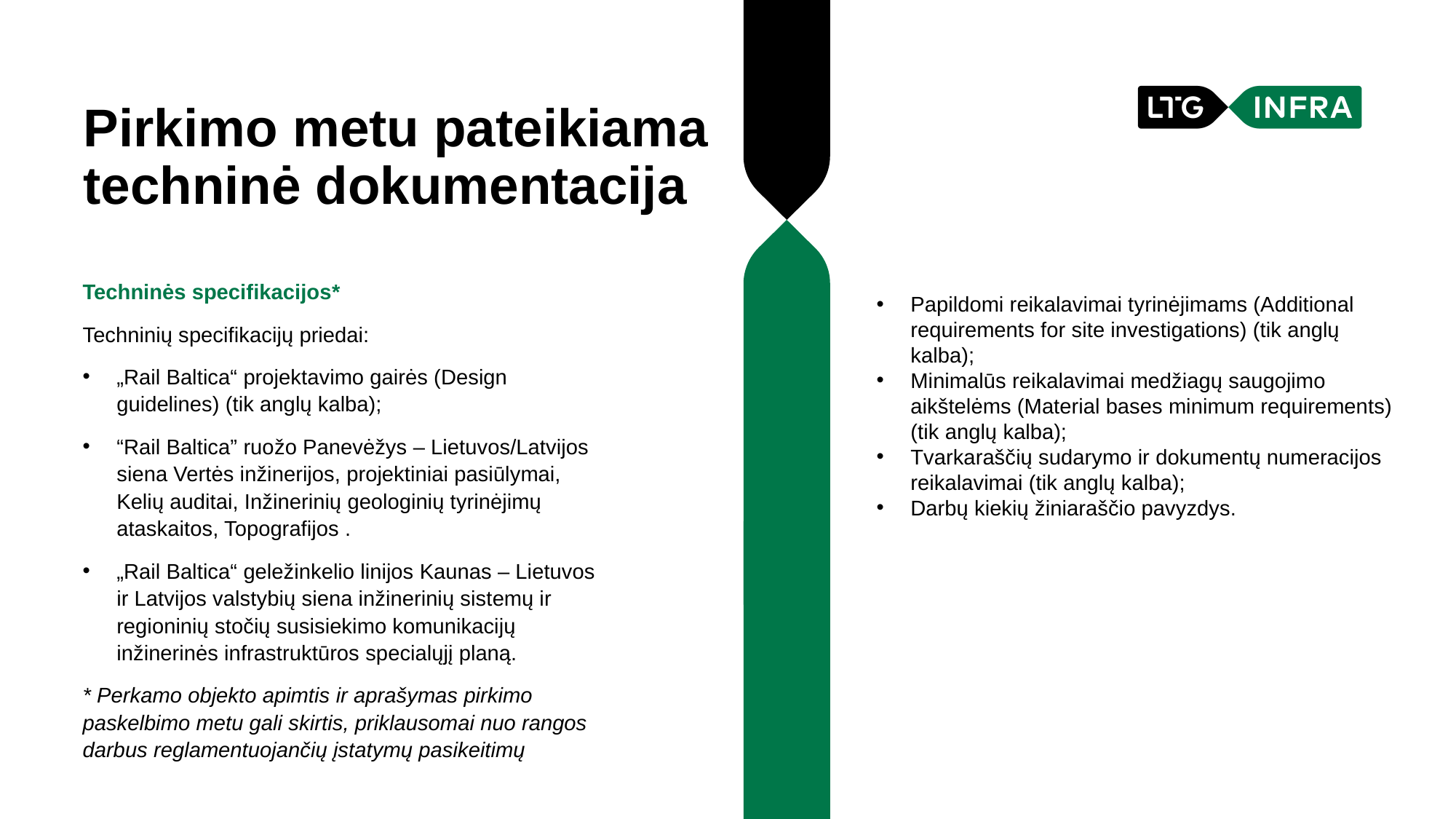

Pirkimo metu pateikiama techninė dokumentacija

Papildomi reikalavimai tyrinėjimams (Additional requirements for site investigations) (tik anglų kalba);
Minimalūs reikalavimai medžiagų saugojimo aikštelėms (Material bases minimum requirements) (tik anglų kalba);
Tvarkaraščių sudarymo ir dokumentų numeracijos reikalavimai (tik anglų kalba);
Darbų kiekių žiniaraščio pavyzdys.
Techninės specifikacijos*
Techninių specifikacijų priedai:
„Rail Baltica“ projektavimo gairės (Design guidelines) (tik anglų kalba);
“Rail Baltica” ruožo Panevėžys – Lietuvos/Latvijos siena Vertės inžinerijos, projektiniai pasiūlymai, Kelių auditai, Inžinerinių geologinių tyrinėjimų ataskaitos, Topografijos .
„Rail Baltica“ geležinkelio linijos Kaunas – Lietuvos ir Latvijos valstybių siena inžinerinių sistemų ir regioninių stočių susisiekimo komunikacijų inžinerinės infrastruktūros specialųjį planą.
* Perkamo objekto apimtis ir aprašymas pirkimo paskelbimo metu gali skirtis, priklausomai nuo rangos darbus reglamentuojančių įstatymų pasikeitimų